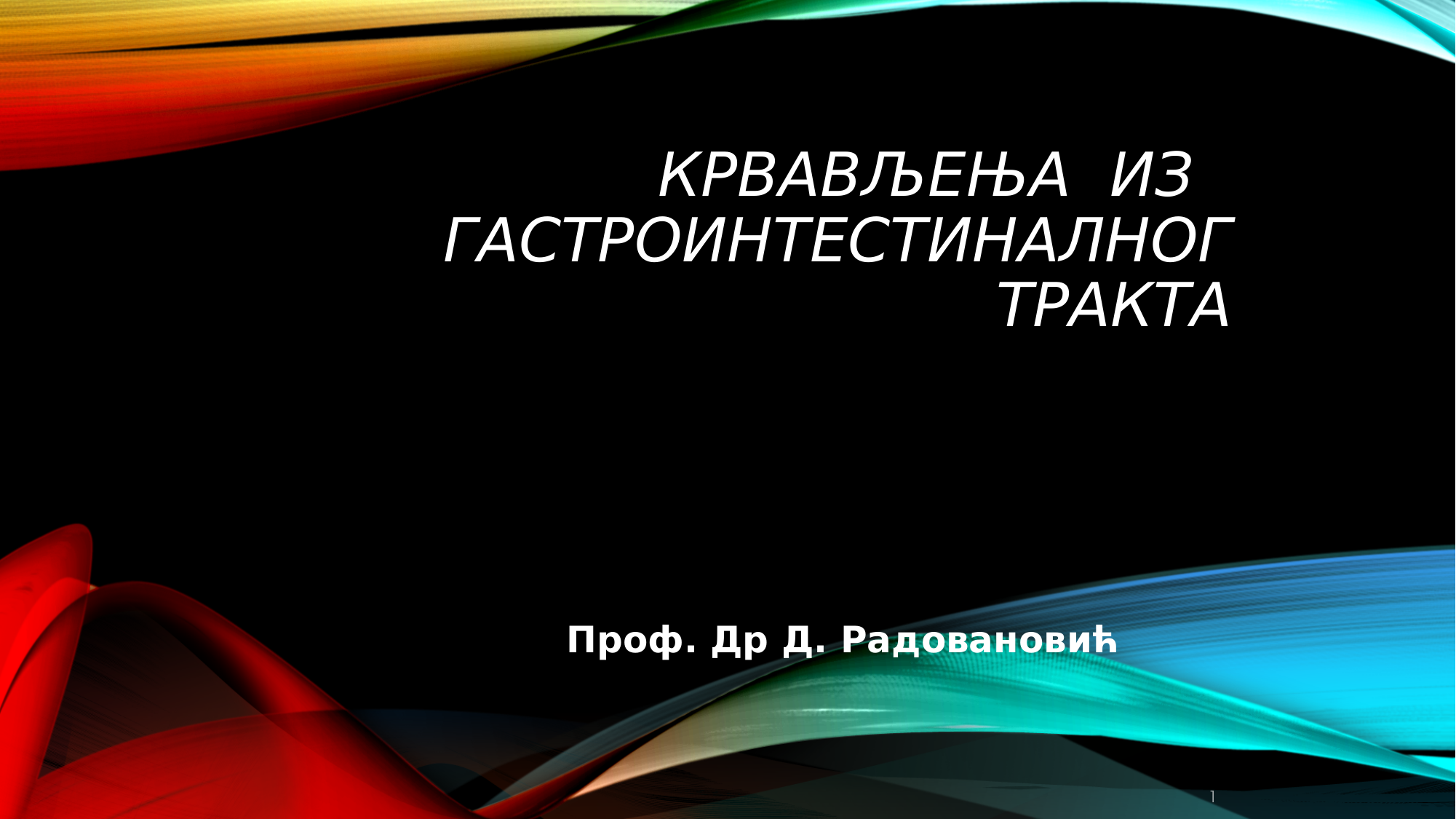

# КРВАВЉЕЊА  ИЗ   ГАСТРОИНТЕСТИНАЛНОГ ТРАКТА
Проф. Др Д. Радовановић
1